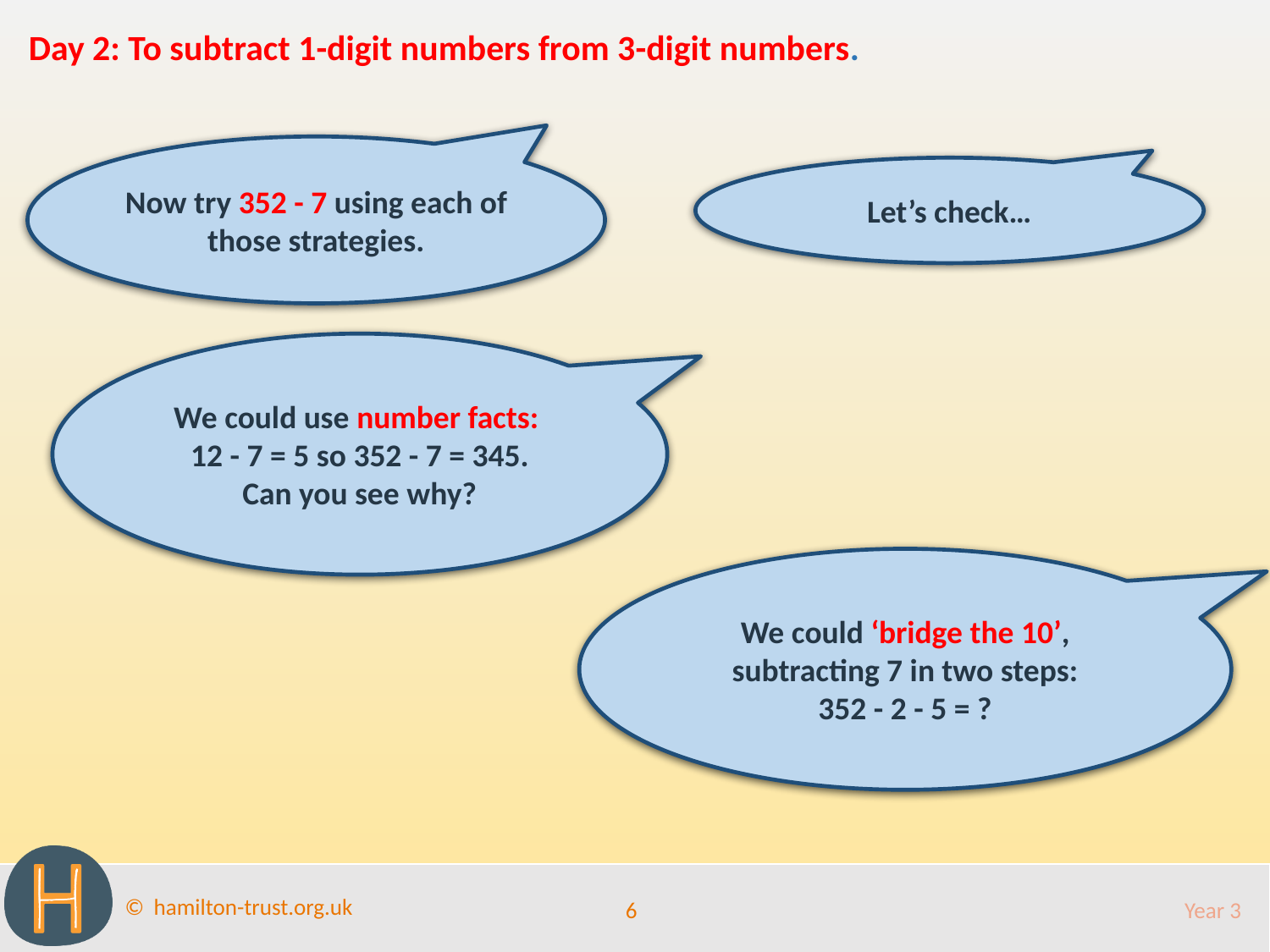

Day 2: To subtract 1-digit numbers from 3-digit numbers.
Now try 352 - 7 using each of those strategies.
Let’s check…
We could use number facts:
12 - 7 = 5 so 352 - 7 = 345.
Can you see why?
We could ‘bridge the 10’, subtracting 7 in two steps:
352 - 2 - 5 = ?
6
Year 3